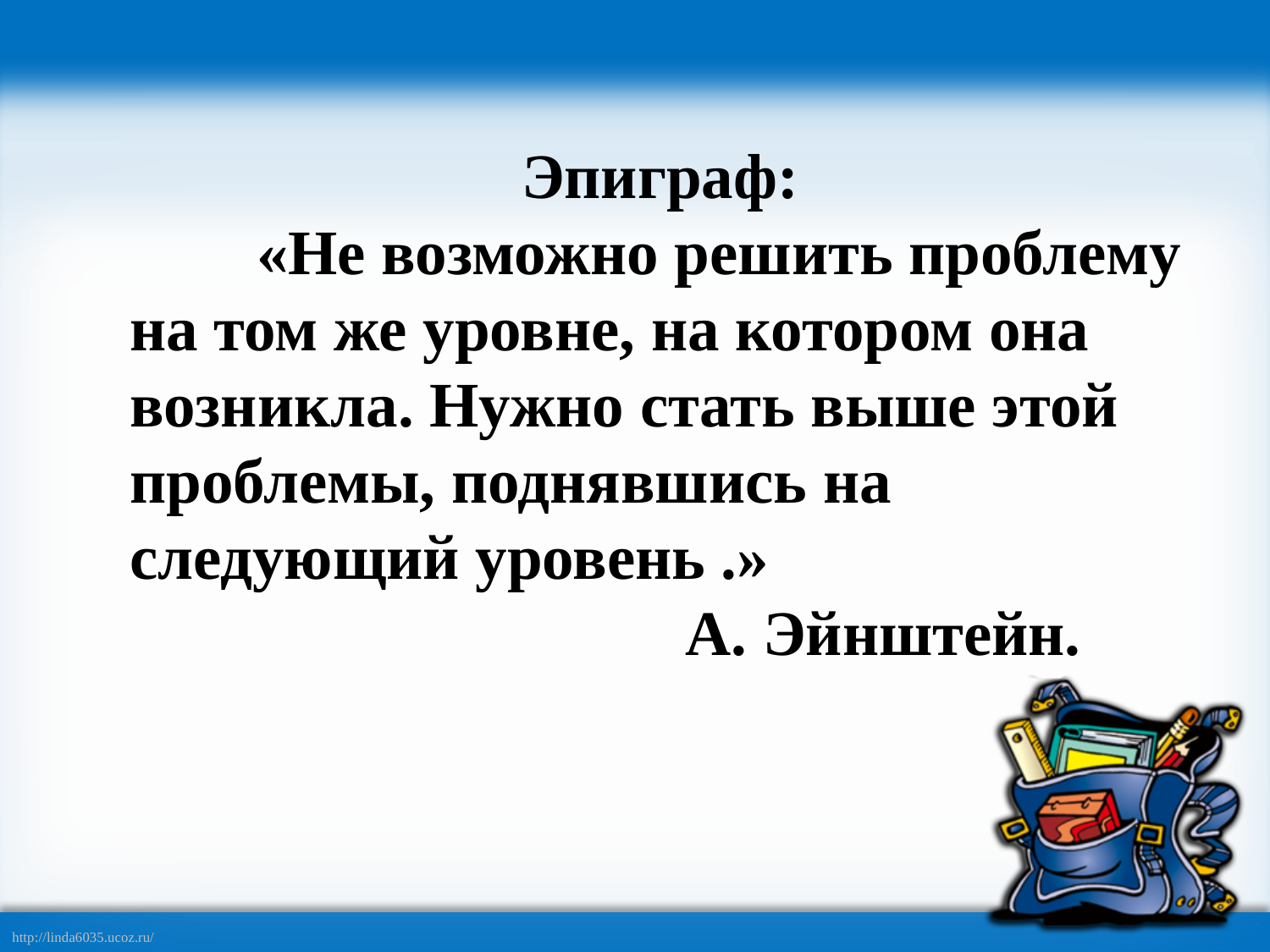

Эпиграф:
        «Не возможно решить проблему на том же уровне, на котором она возникла. Нужно стать выше этой проблемы, поднявшись на следующий уровень .»
                                   А. Эйнштейн.